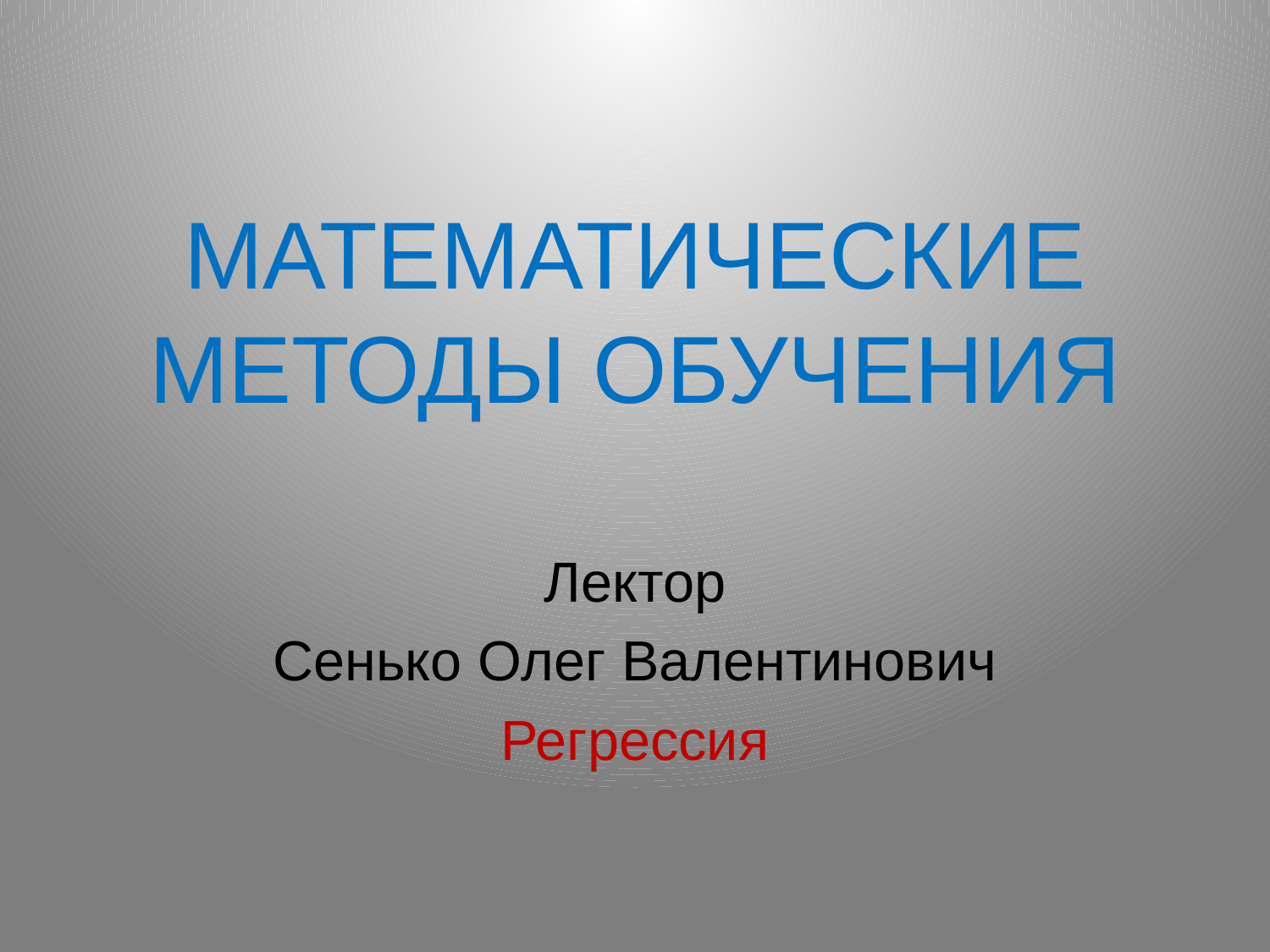

# МАТЕМАТИЧЕСКИЕ МЕТОДЫ ОБУЧЕНИЯ
Лектор
Сенько Олег Валентинович
Регрессия